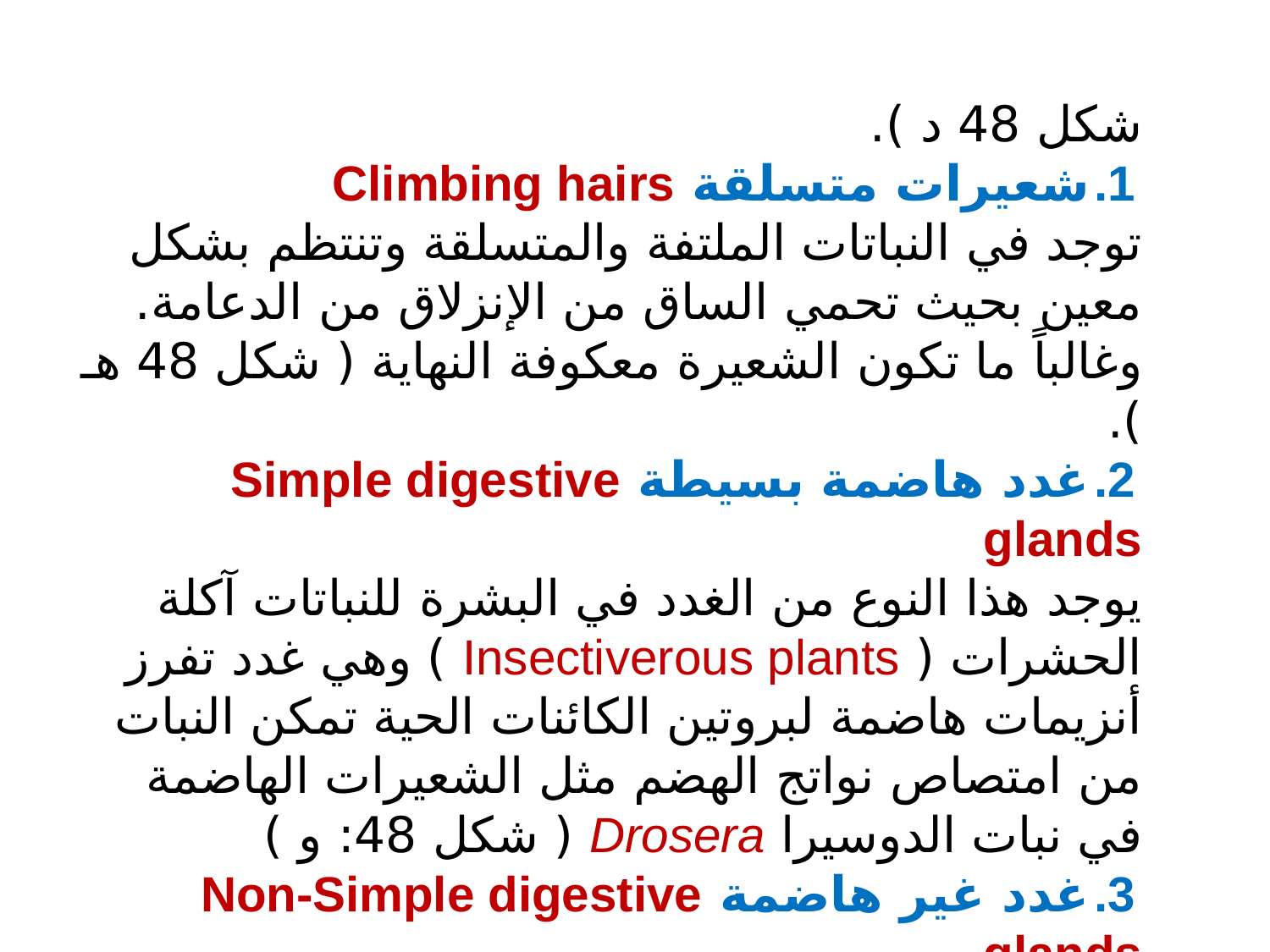

شكل 48 د ).
شعيرات متسلقة Climbing hairs
توجد في النباتات الملتفة والمتسلقة وتنتظم بشكل معين بحيث تحمي الساق من الإنزلاق من الدعامة. وغالباً ما تكون الشعيرة معكوفة النهاية ( شكل 48 هـ ).
غدد هاضمة بسيطة Simple digestive glands
يوجد هذا النوع من الغدد في البشرة للنباتات آكلة الحشرات ( Insectiverous plants ) وهي غدد تفرز أنزيمات هاضمة لبروتين الكائنات الحية تمكن النبات من امتصاص نواتج الهضم مثل الشعيرات الهاضمة في نبات الدوسيرا Drosera ( شكل 48: و )
غدد غير هاضمة Non-Simple digestive glands
وهي زوائد غدية تفرز مواد مثل الزيت أو الراتنج ( resin ) أو المخاط ( شكل 48: ز ).